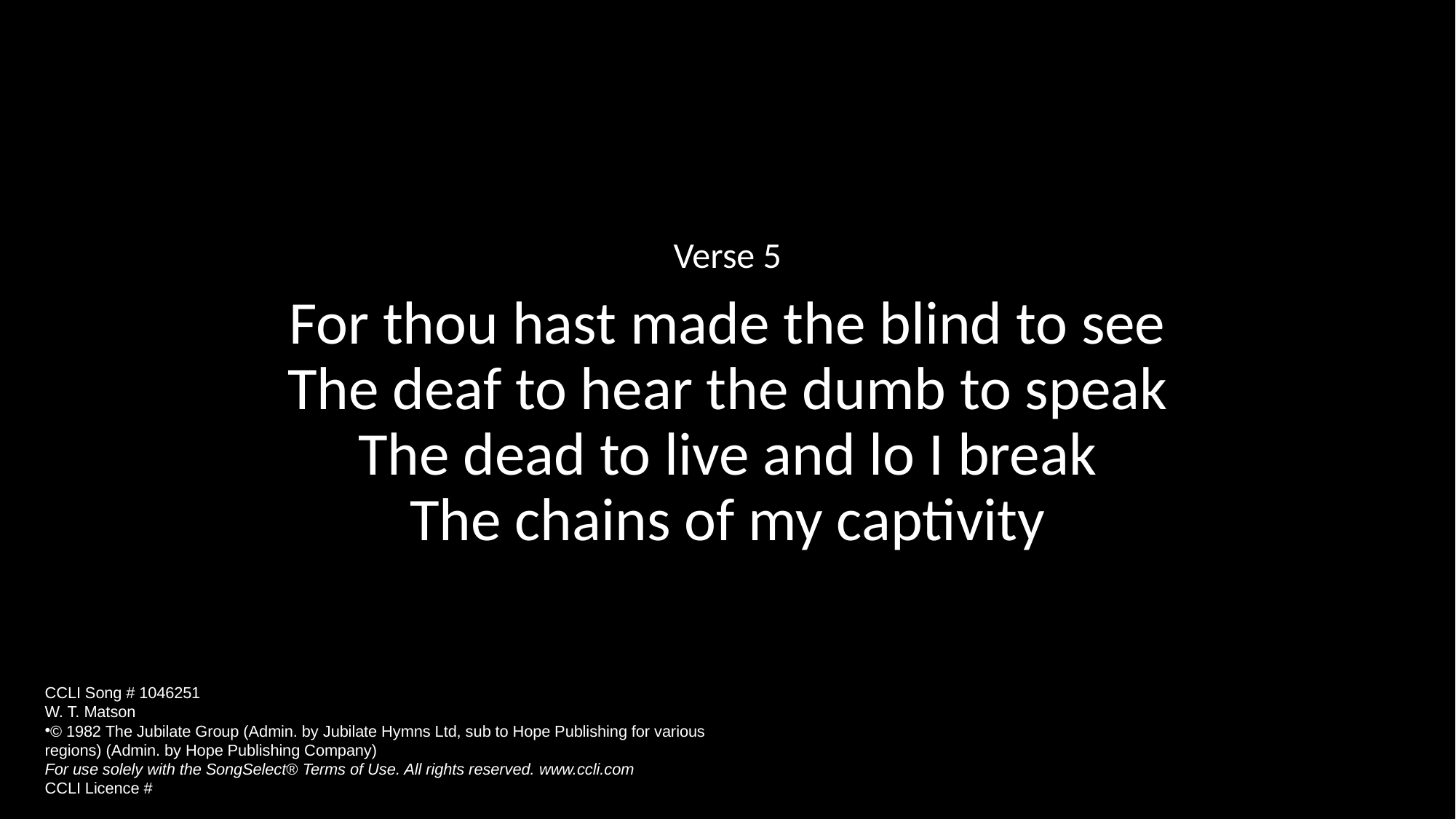

Verse 5
For thou hast made the blind to see
The deaf to hear the dumb to speak
The dead to live and lo I break
The chains of my captivity
CCLI Song # 1046251
W. T. Matson
© 1982 The Jubilate Group (Admin. by Jubilate Hymns Ltd, sub to Hope Publishing for various regions) (Admin. by Hope Publishing Company)
For use solely with the SongSelect® Terms of Use. All rights reserved. www.ccli.com
CCLI Licence #